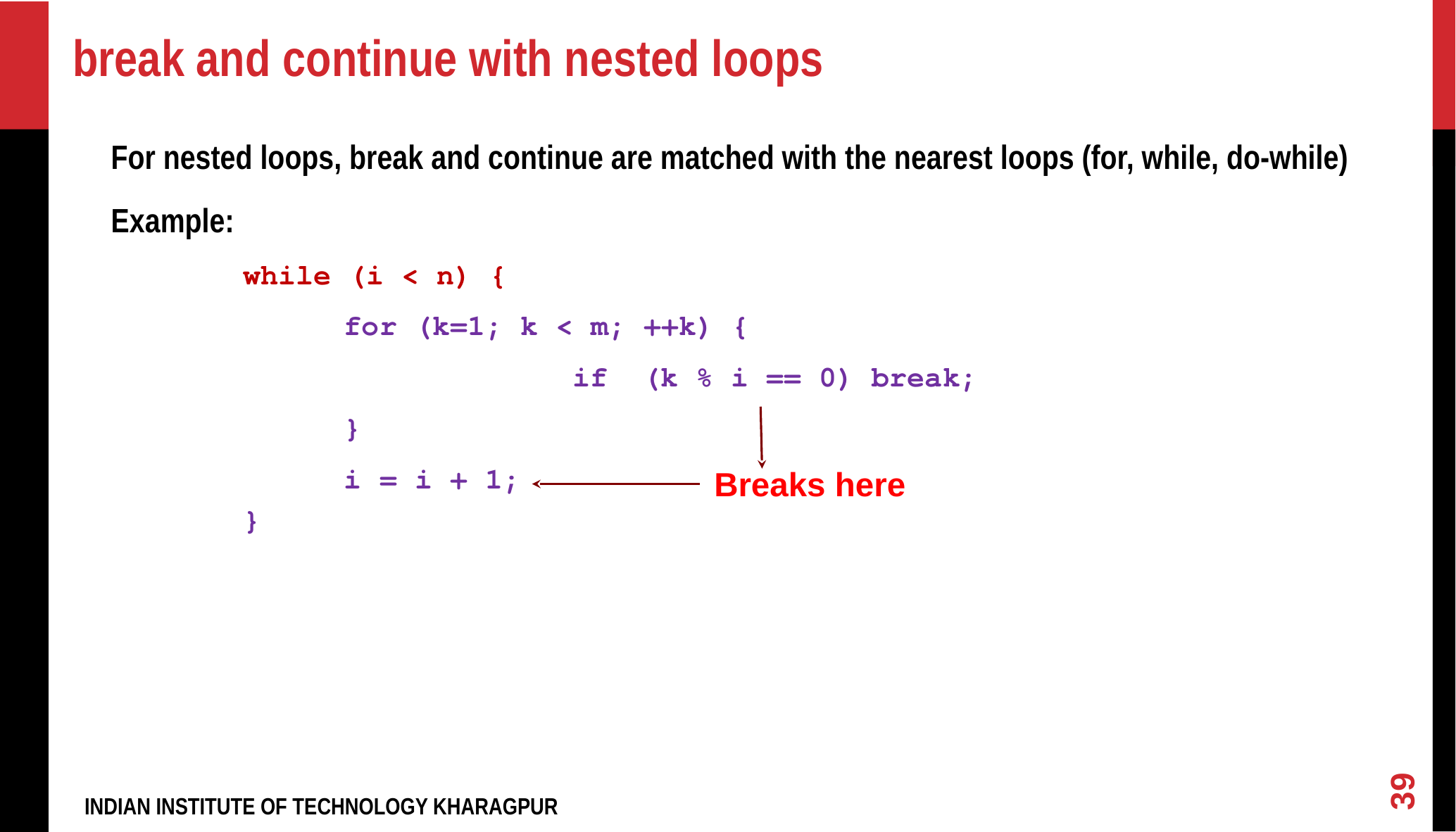

# break and continue with nested loops
For nested loops, break and continue are matched with the nearest loops (for, while, do-while)
Example:
while (i < n) {
     for (k=1; k < m; ++k) {
		 	if  (k % i == 0) break;
     }
     i = i + 1;
}

Breaks here
39
INDIAN INSTITUTE OF TECHNOLOGY KHARAGPUR